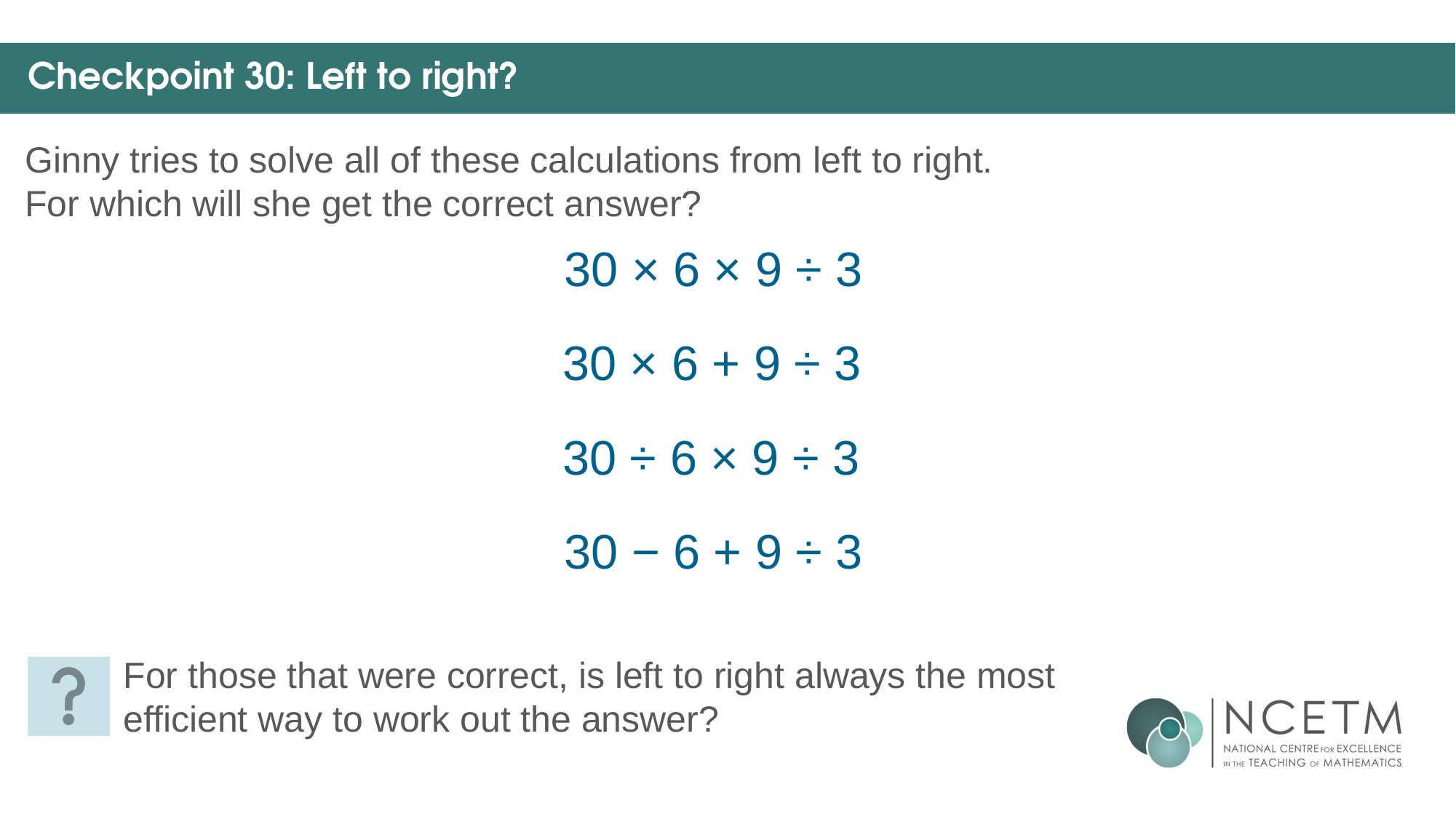

Checkpoint 30: Left to right?

Ginny tries to solve all of these calculations from left to right. For which will she get the correct answer?
30 × 6 × 9 ÷ 3
30 × 6 + 9 ÷ 3
30 ÷ 6 × 9 ÷ 3
30 − 6 + 9 ÷ 3
For those that were correct, is left to right always the most efficient way to work out the answer?